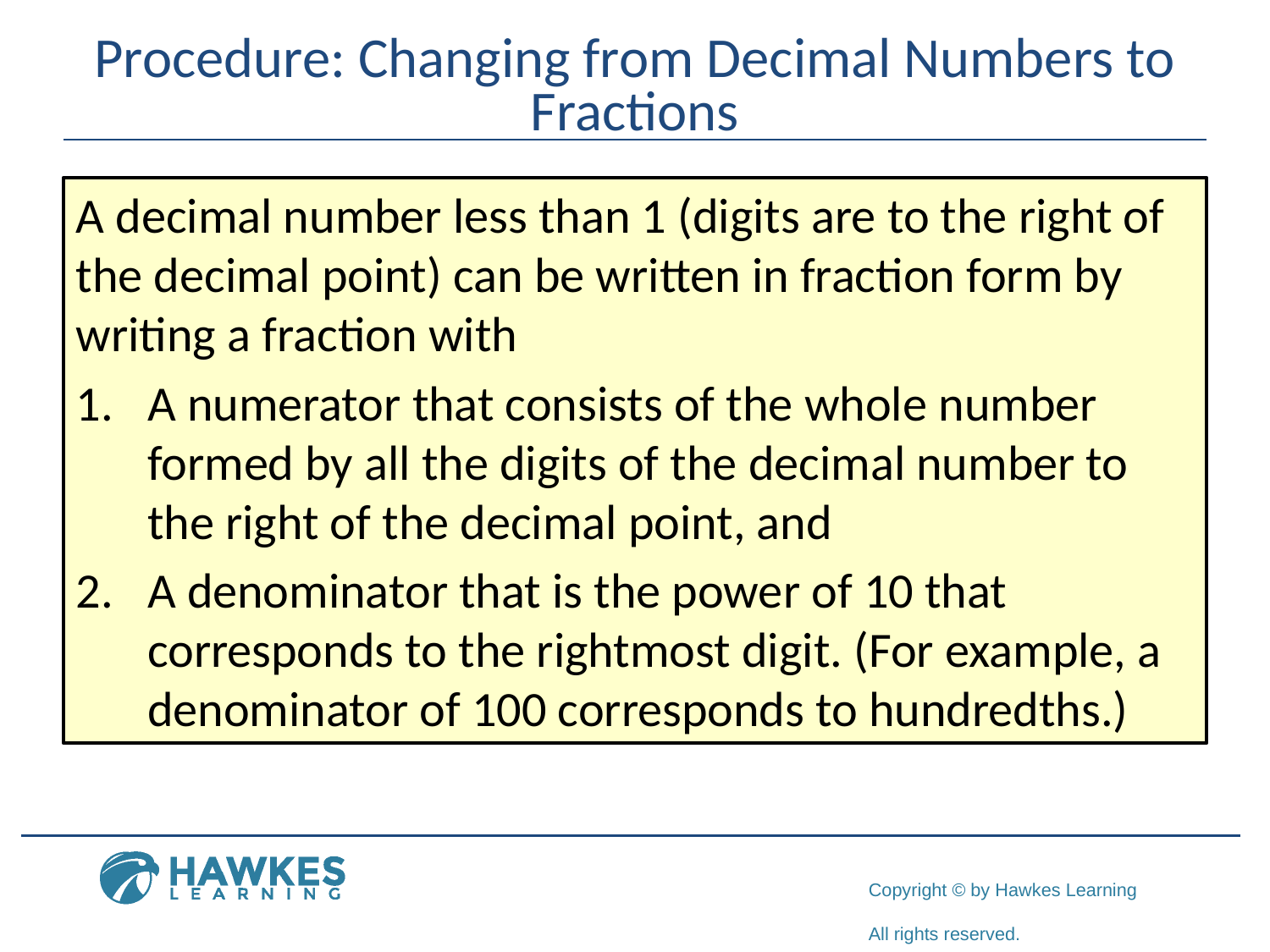

# Procedure: Changing from Decimal Numbers to Fractions
A decimal number less than 1 (digits are to the right of the decimal point) can be written in fraction form by writing a fraction with
A numerator that consists of the whole number formed by all the digits of the decimal number to the right of the decimal point, and
A denominator that is the power of 10 that corresponds to the rightmost digit. (For example, a denominator of 100 corresponds to hundredths.)